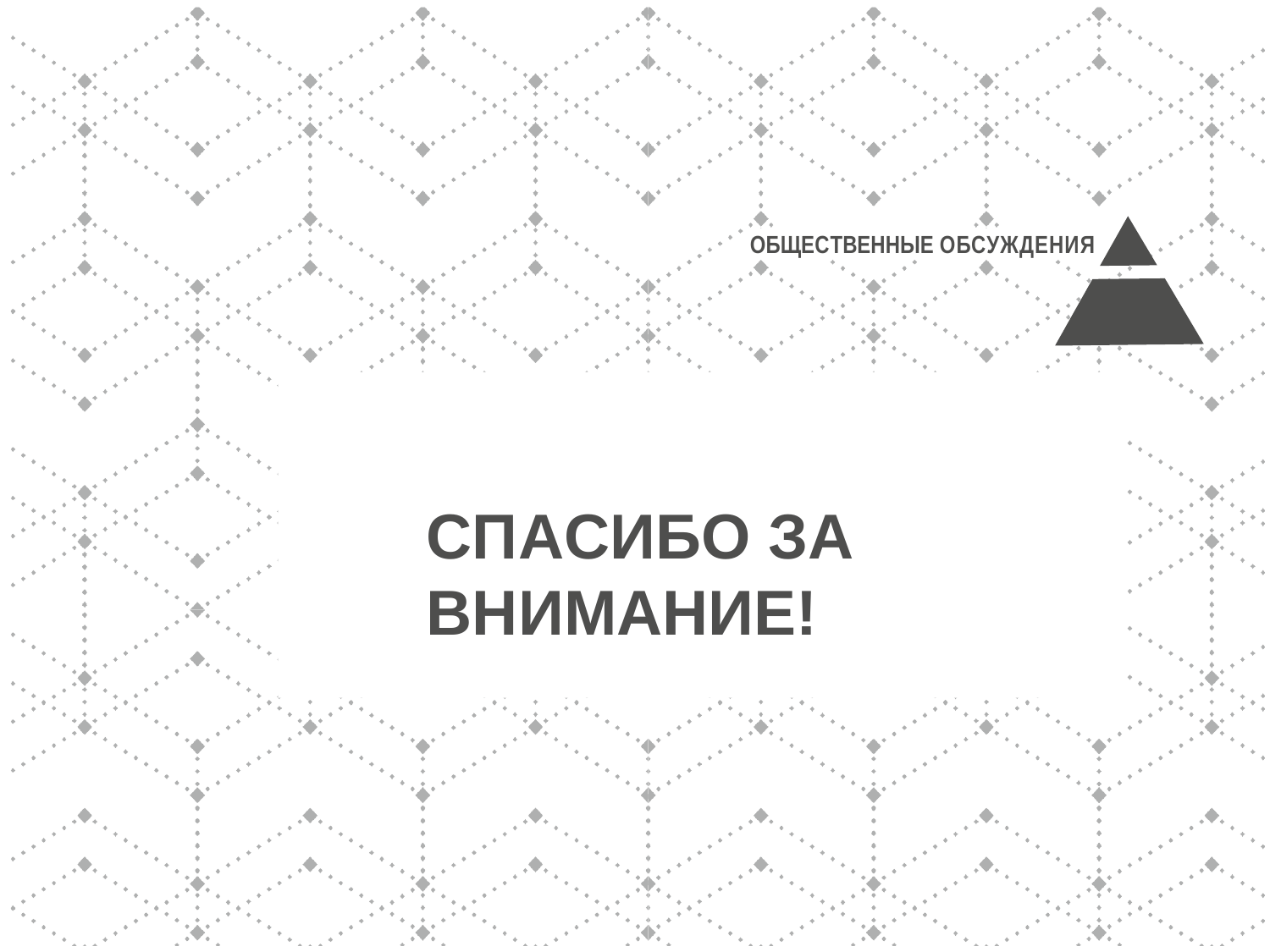

ОБЩЕСТВЕННЫЕ ОБСУЖДЕНИЯ
Спасибо за внимание!

СПАСИБО ЗА ВНИМАНИЕ!